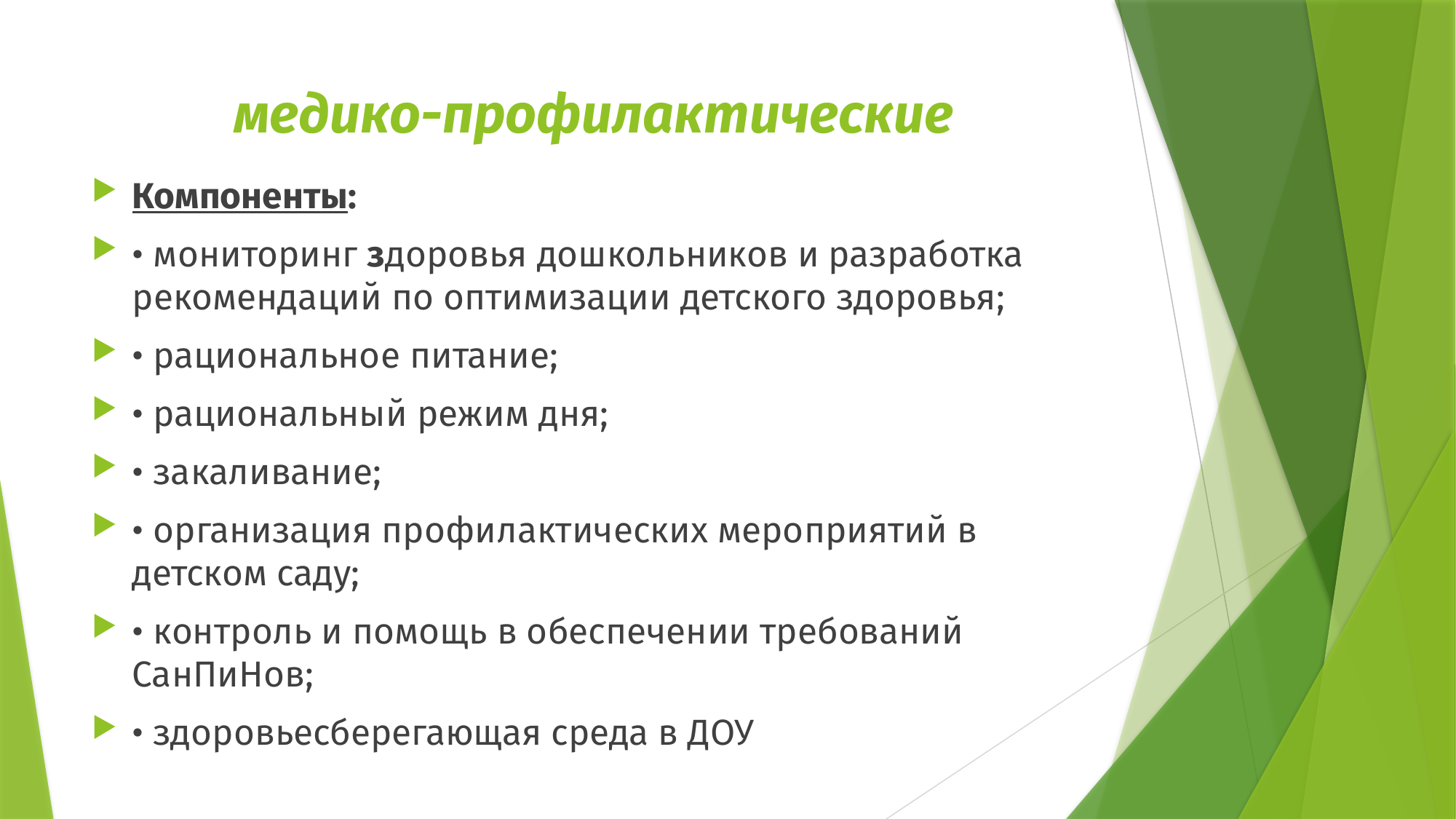

# медико-профилактические
Компоненты:
• мониторинг здоровья дошкольников и разработка рекомендаций по оптимизации детского здоровья;
• рациональное питание;
• рациональный режим дня;
• закаливание;
• организация профилактических мероприятий в детском саду;
• контроль и помощь в обеспечении требований СанПиНов;
• здоровьесберегающая среда в ДОУ